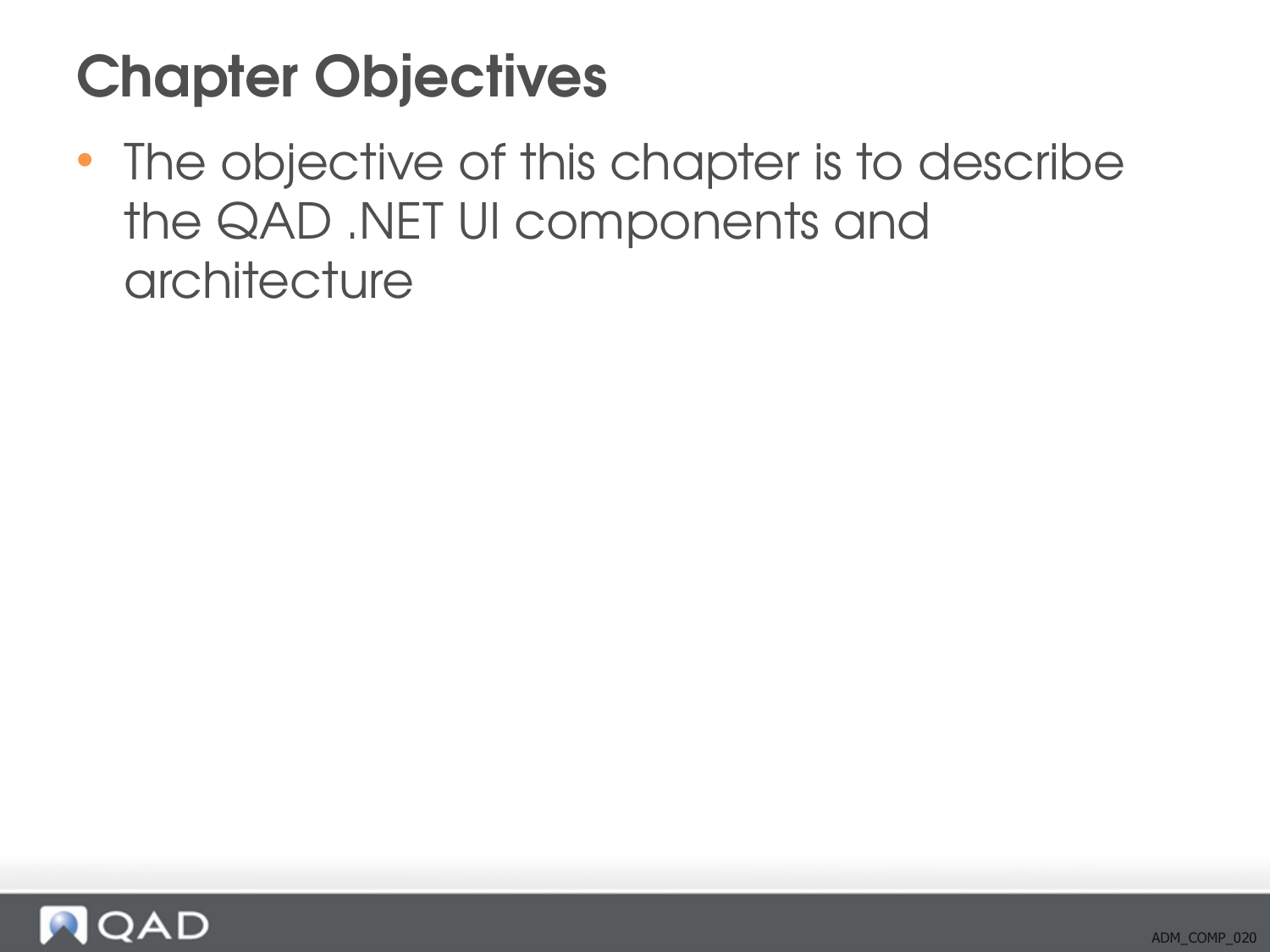

# Chapter Objectives
The objective of this chapter is to describe the QAD .NET UI components and architecture

ADM_COMP_020